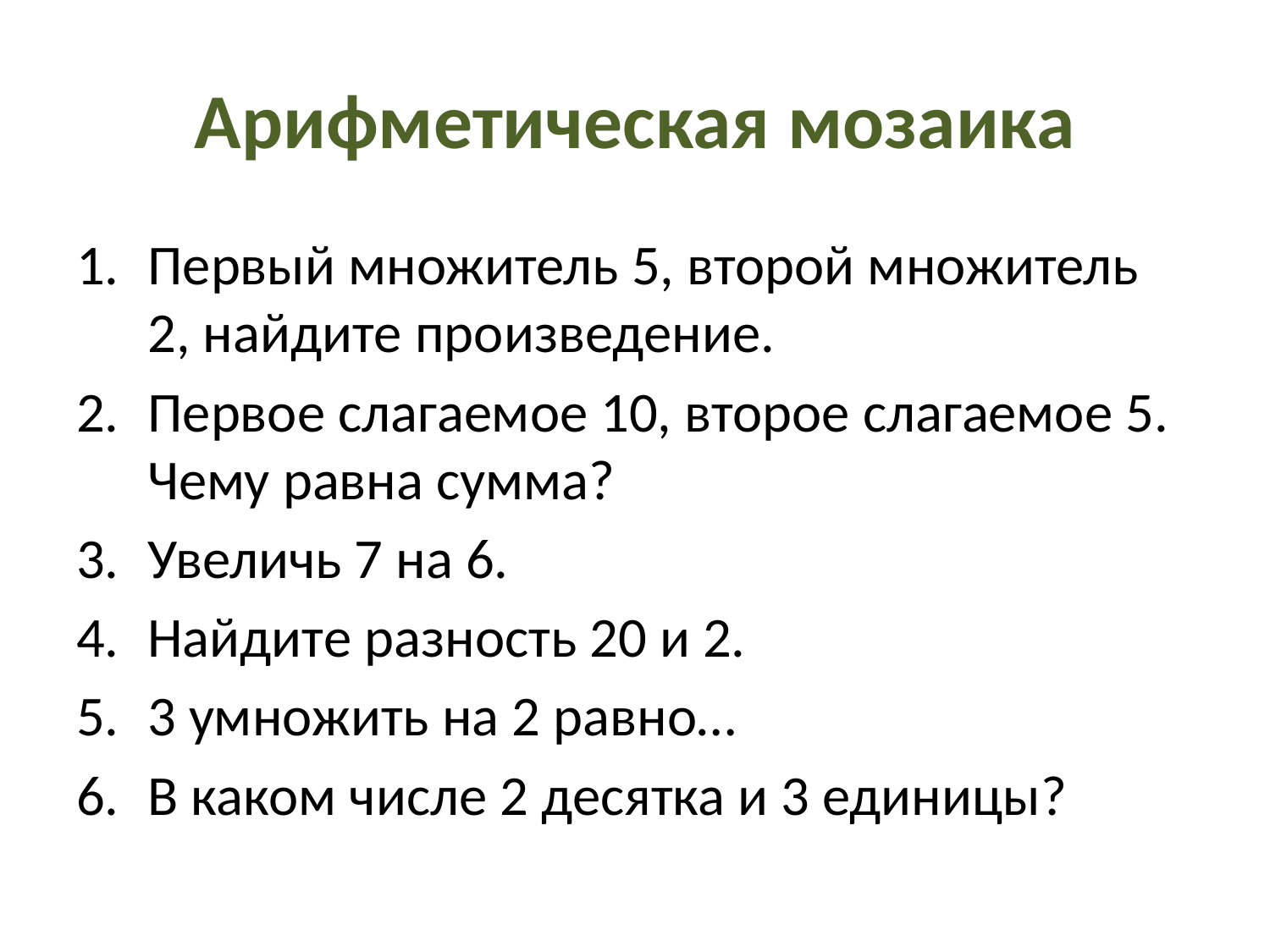

# Арифметическая мозаика
Первый множитель 5, второй множитель 2, найдите произведение.
Первое слагаемое 10, второе слагаемое 5. Чему равна сумма?
Увеличь 7 на 6.
Найдите разность 20 и 2.
3 умножить на 2 равно…
В каком числе 2 десятка и 3 единицы?